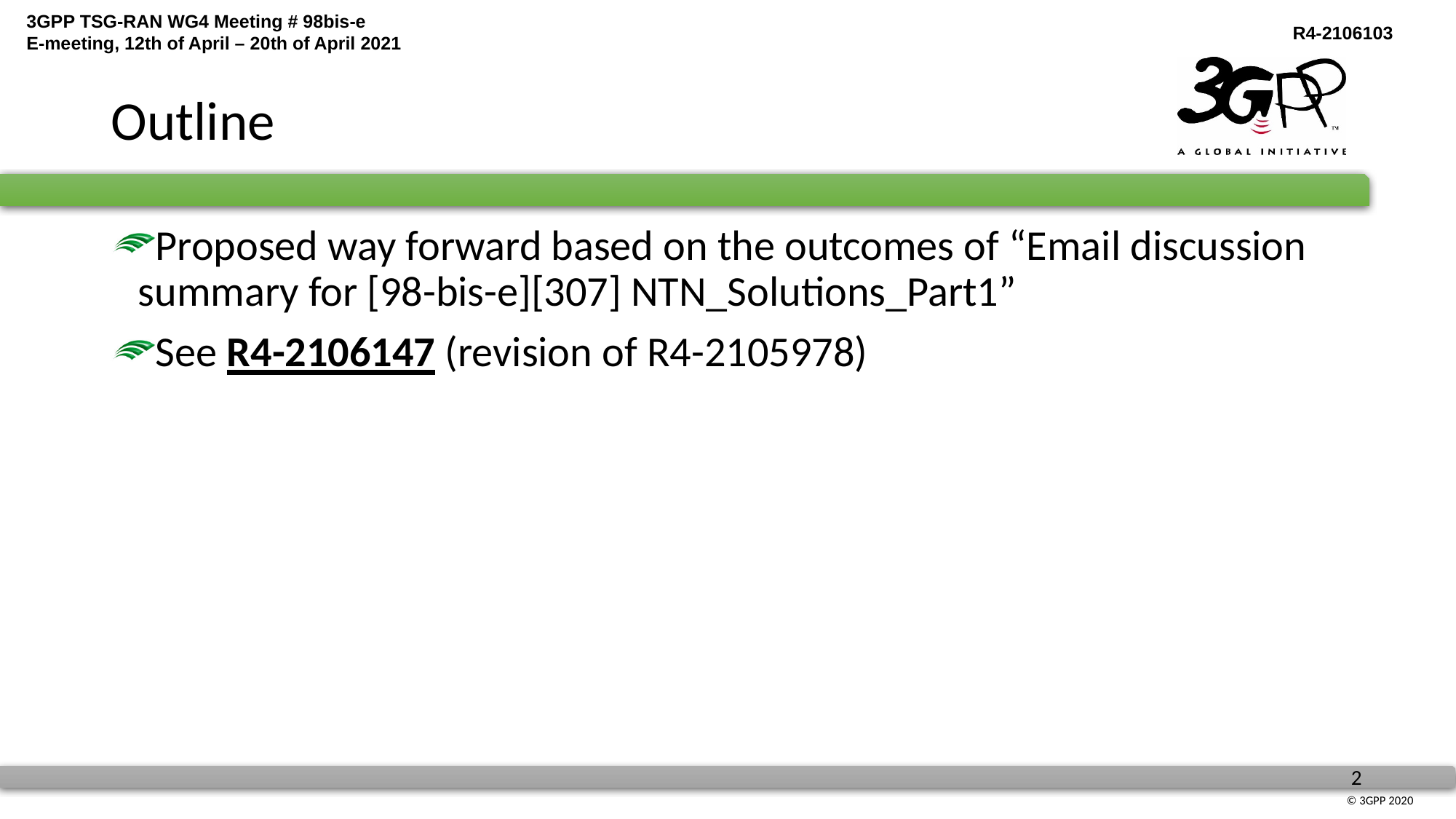

# Outline
Proposed way forward based on the outcomes of “Email discussion summary for [98-bis-e][307] NTN_Solutions_Part1”
See R4-2106147 (revision of R4-2105978)